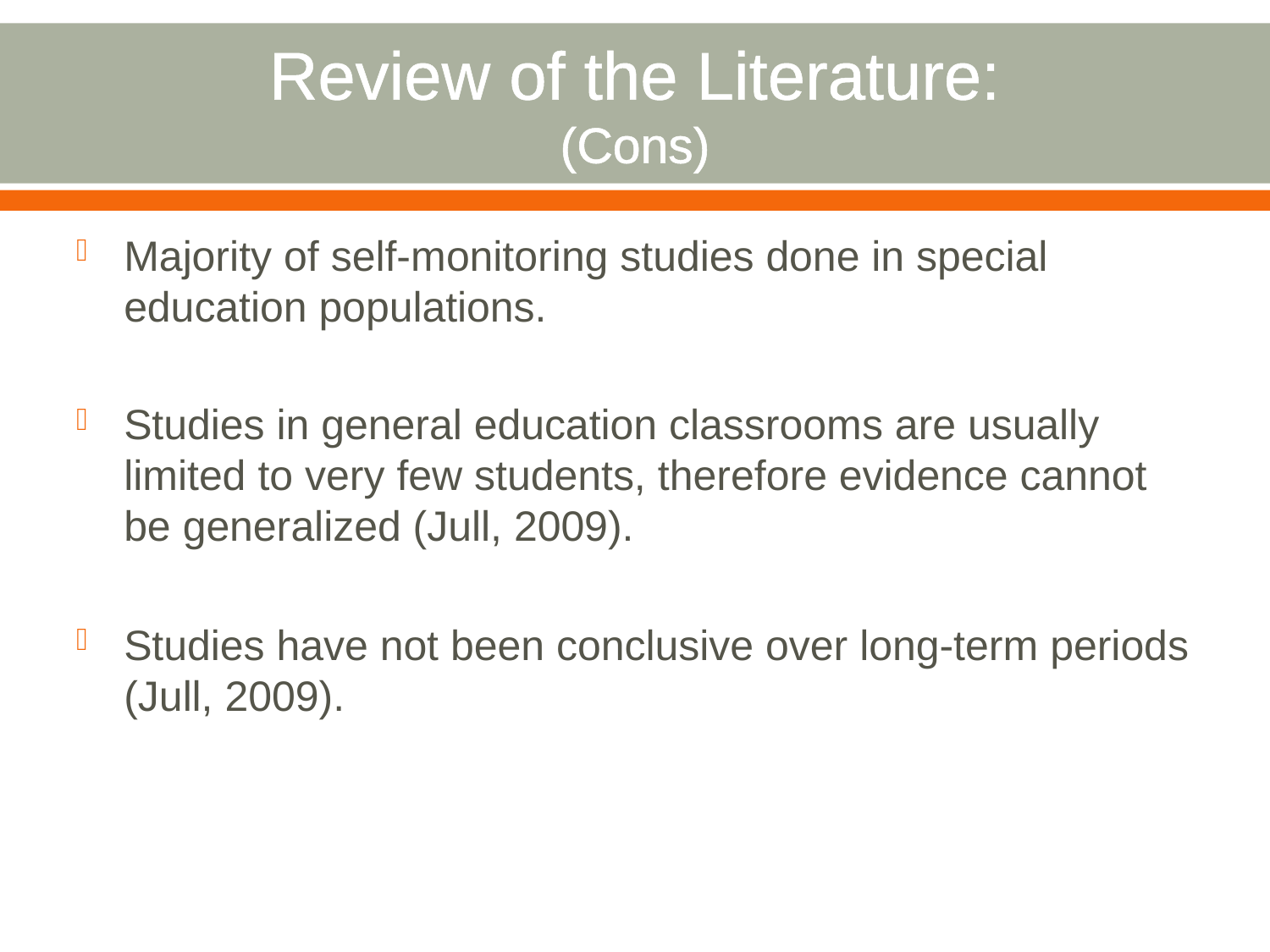

# Review of the Literature: (Cons)
Majority of self-monitoring studies done in special education populations.

Studies in general education classrooms are usually limited to very few students, therefore evidence cannot be generalized (Jull, 2009).

Studies have not been conclusive over long-term periods (Jull, 2009).